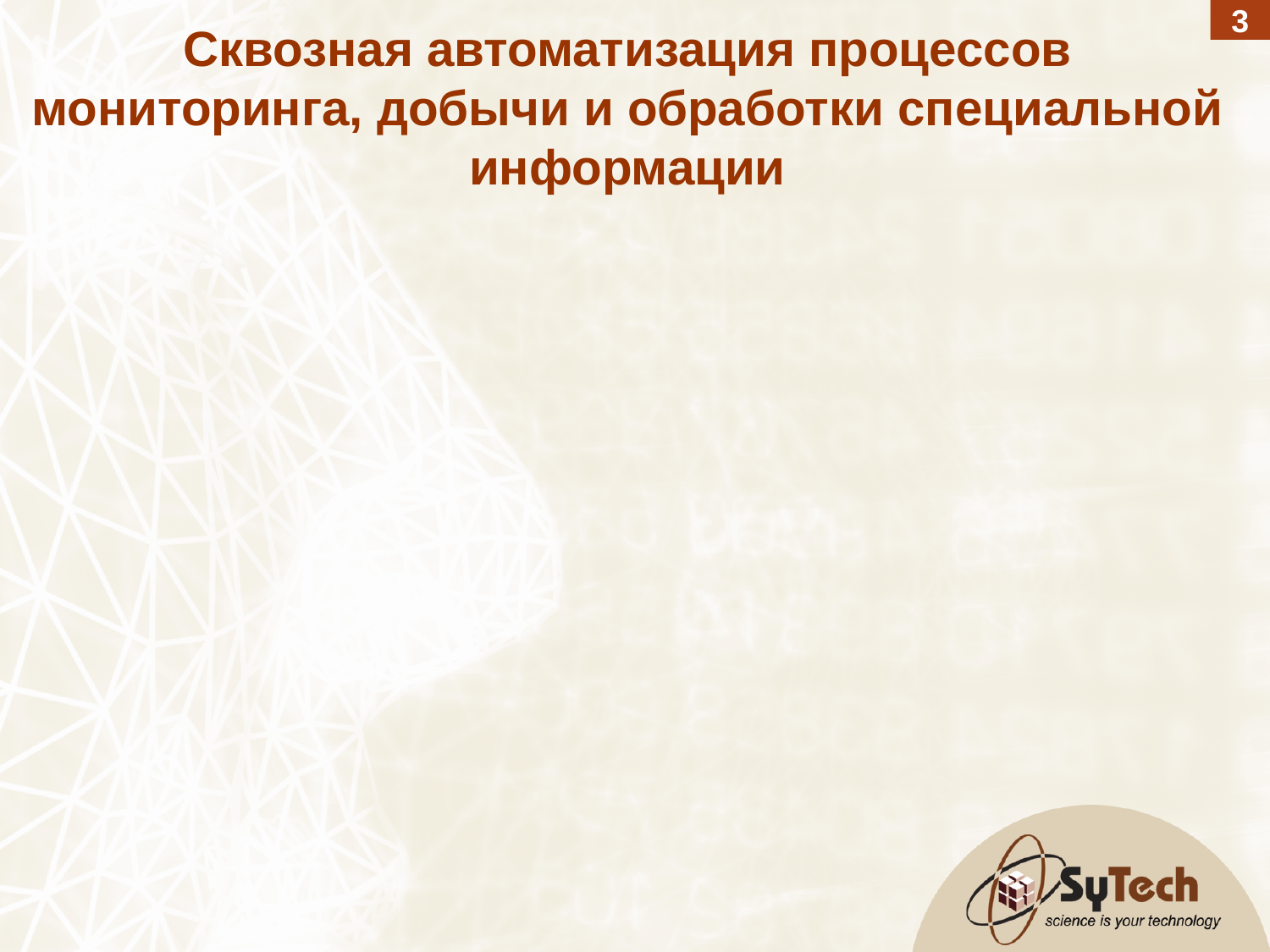

3
Сквозная автоматизация процессов мониторинга, добычи и обработки специальной информации